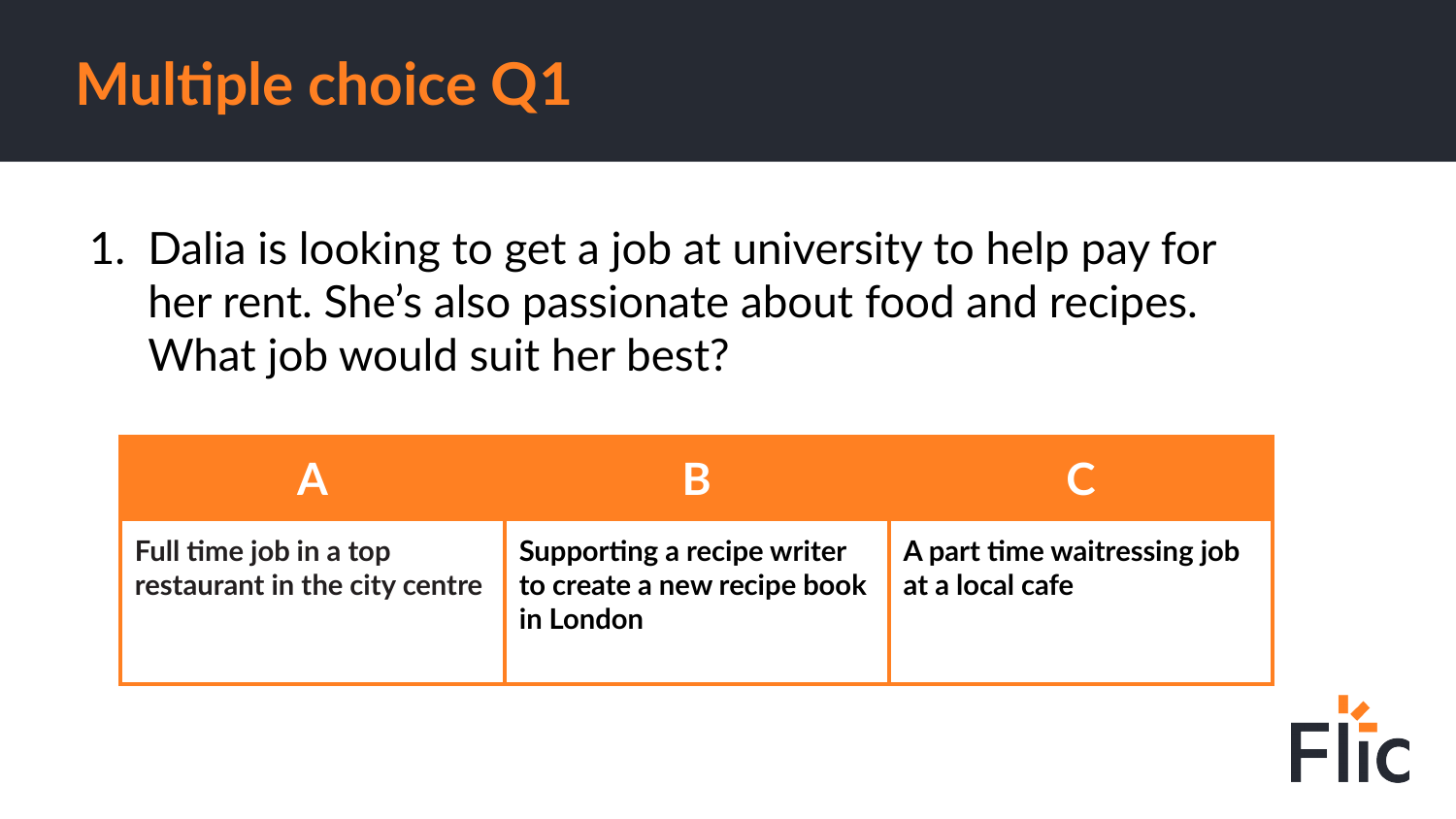

Multiple choice Q1
Dalia is looking to get a job at university to help pay for her rent. She’s also passionate about food and recipes. What job would suit her best?
| A | B | C |
| --- | --- | --- |
| Full time job in a top restaurant in the city centre | Supporting a recipe writer to create a new recipe book in London | A part time waitressing job at a local cafe |